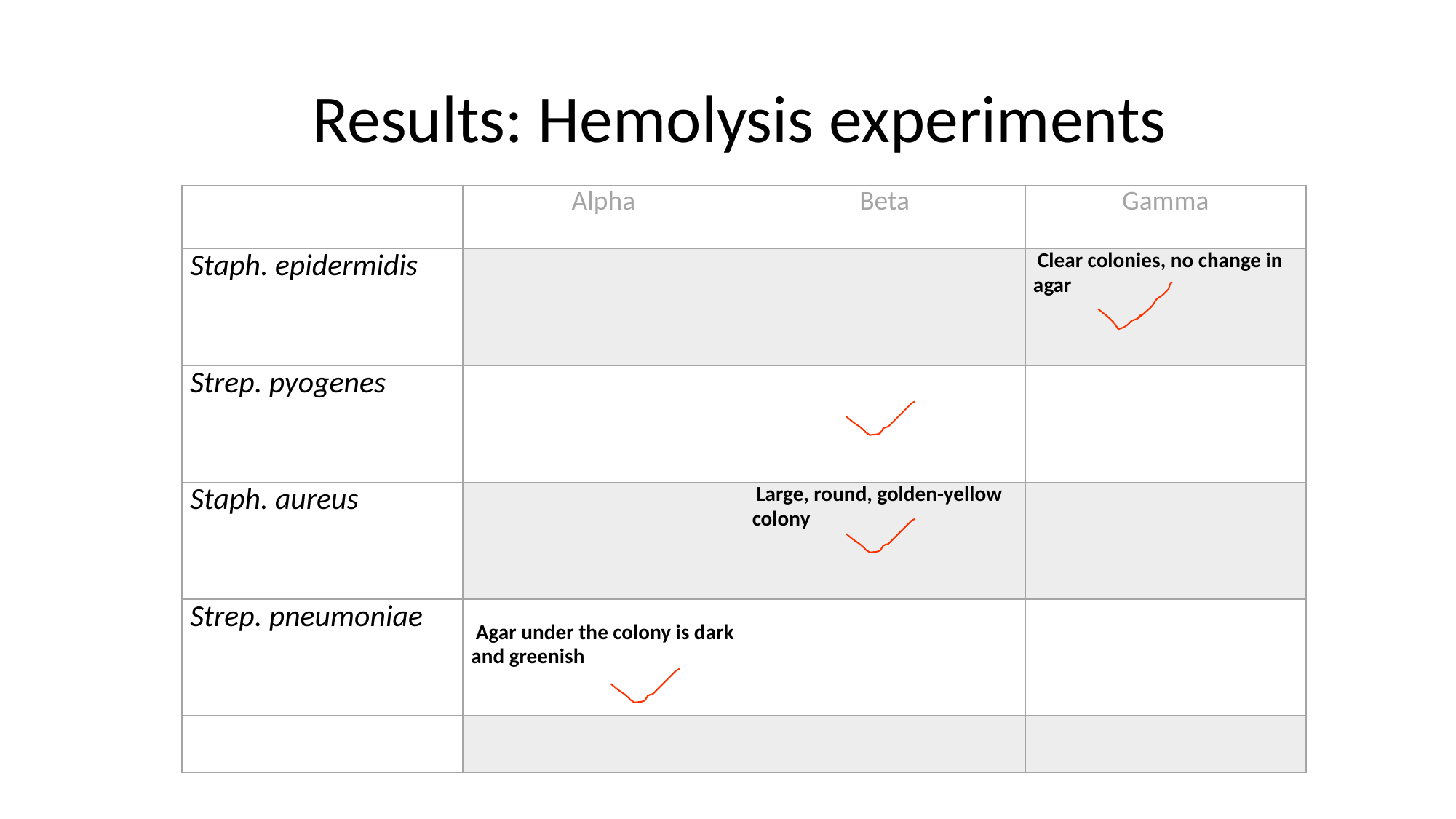

Results: Hemolysis experiments
|  | Alpha | Beta | Gamma |
| --- | --- | --- | --- |
| Staph. epidermidis |  |  | Clear colonies, no change in agar |
| Strep. pyogenes |  |  |  |
| Staph. aureus |  | Large, round, golden-yellow colony |  |
| Strep. pneumoniae | Agar under the colony is dark and greenish |  |  |
|  |  |  |  |